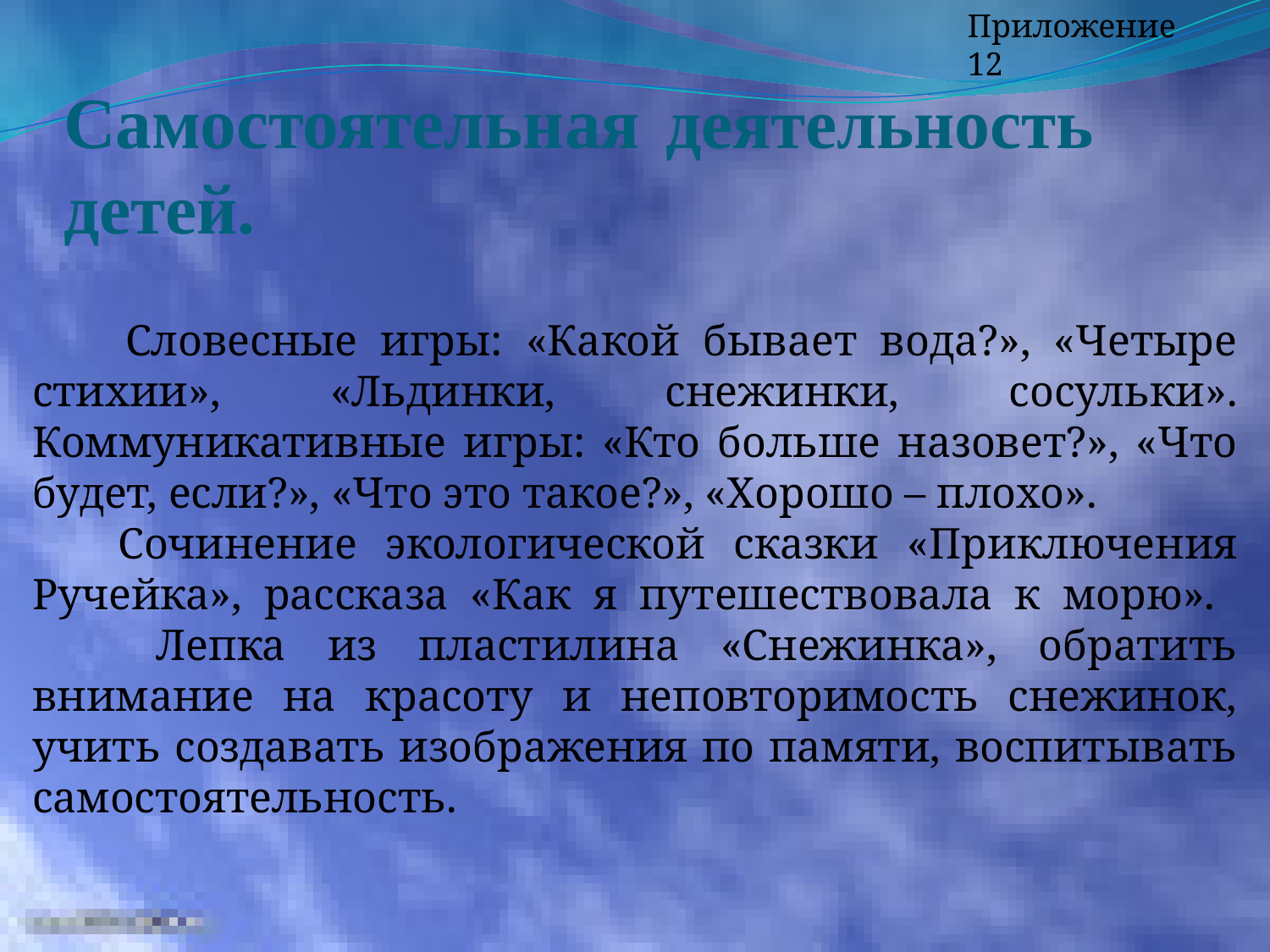

Приложение 12
# Самостоятельная  деятельность детей.
    Словесные игры: «Какой бывает вода?», «Четыре стихии», «Льдинки, снежинки, сосульки». Коммуникативные игры: «Кто больше назовет?», «Что будет, если?», «Что это такое?», «Хорошо – плохо».
   Сочинение экологической сказки «Приключения Ручейка», рассказа «Как я путешествовала к морю».
   Лепка из пластилина «Снежинка», обратить внимание на красоту и неповторимость снежинок, учить создавать изображения по памяти, воспитывать самостоятельность.